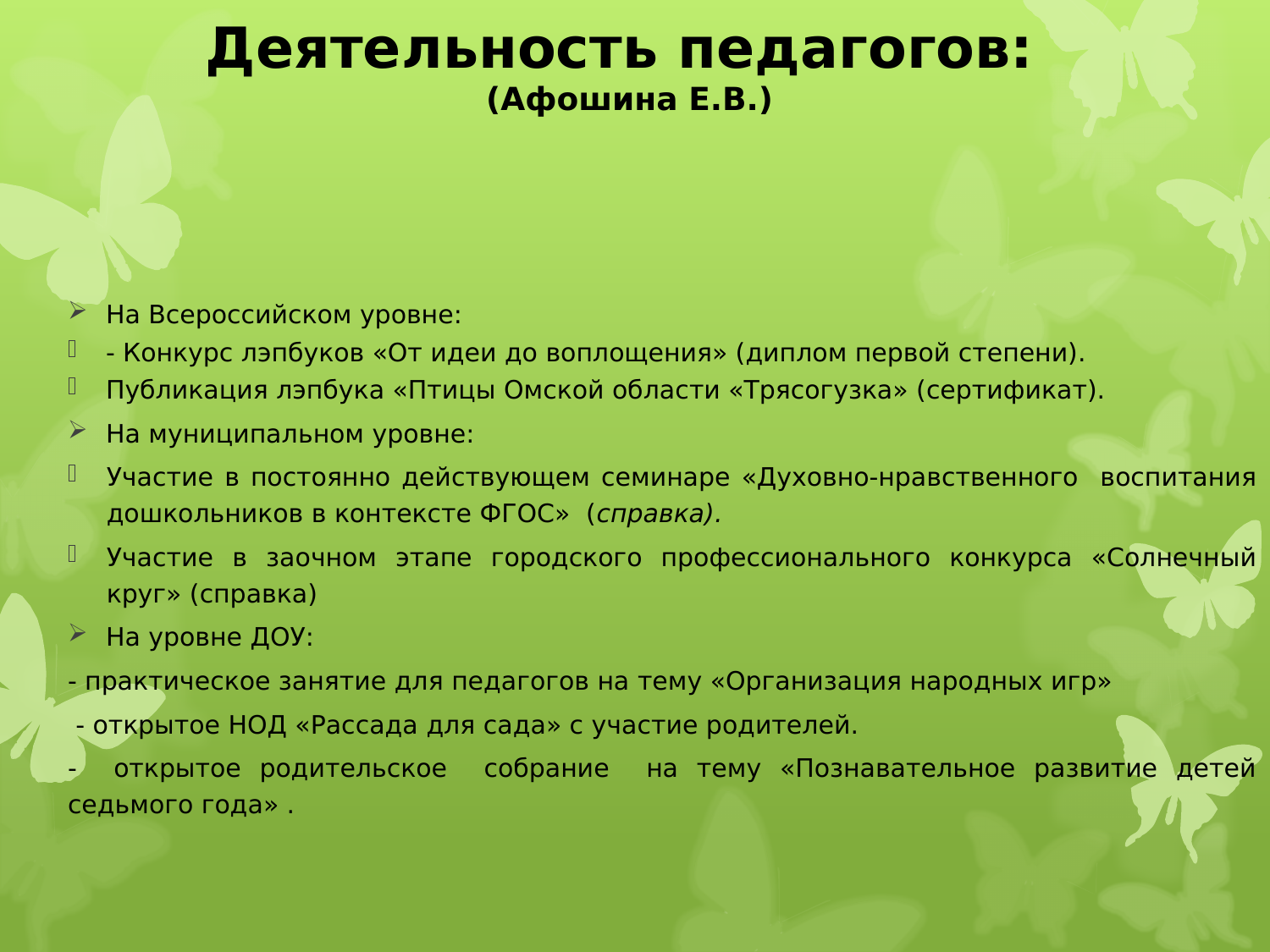

# Деятельность педагогов: (Афошина Е.В.)
На Всероссийском уровне:
- Конкурс лэпбуков «От идеи до воплощения» (диплом первой степени).
Публикация лэпбука «Птицы Омской области «Трясогузка» (сертификат).
На муниципальном уровне:
Участие в постоянно действующем семинаре «Духовно-нравственного  воспитания дошкольников в контексте ФГОС»  (справка).
Участие в заочном этапе городского профессионального конкурса «Солнечный круг» (справка)
На уровне ДОУ:
- практическое занятие для педагогов на тему «Организация народных игр»
 - открытое НОД «Рассада для сада» с участие родителей.
-  открытое родительское  собрание  на тему «Познавательное развитие детей седьмого года» .